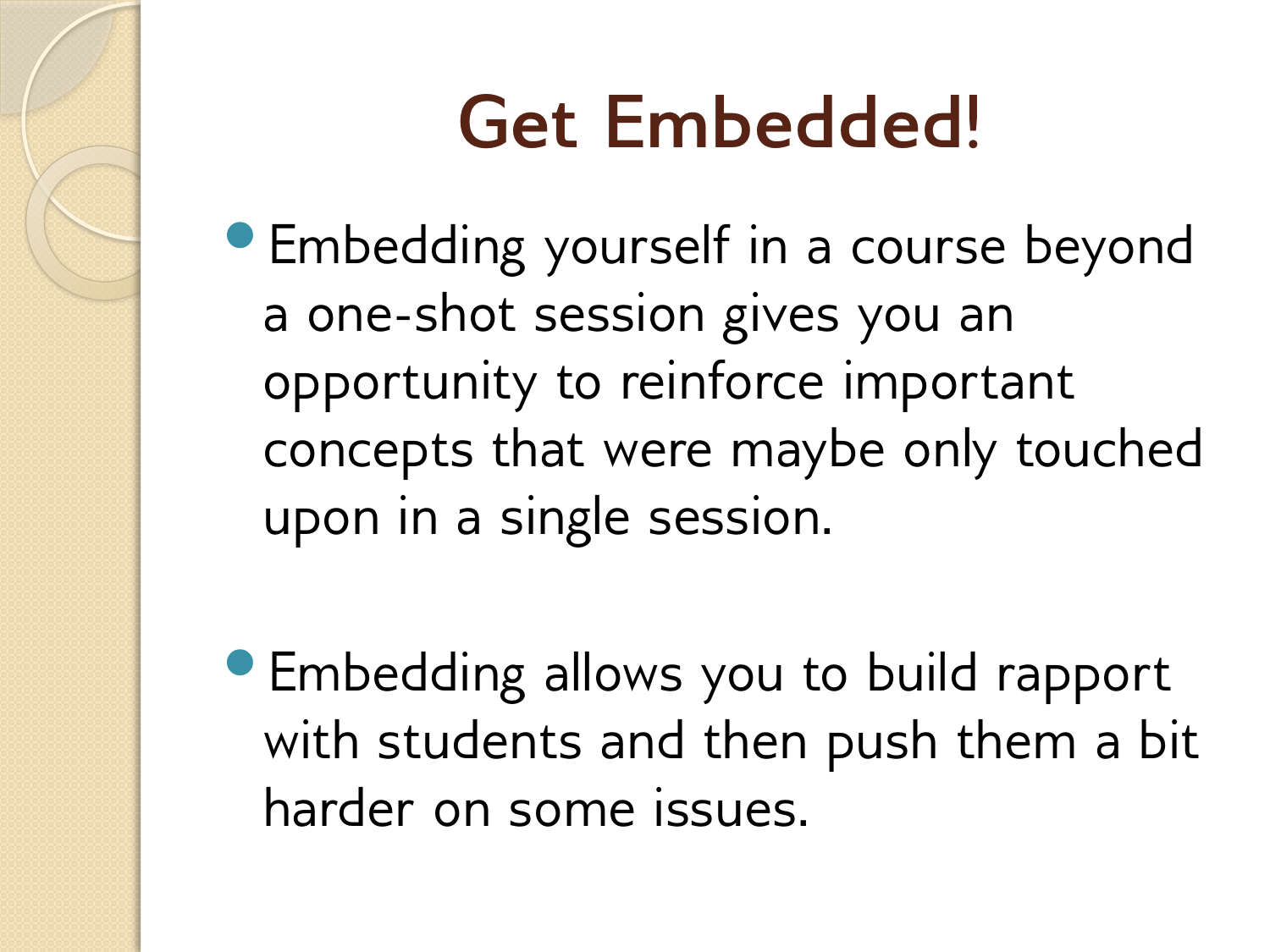

# Get Embedded!
Embedding yourself in a course beyond a one-shot session gives you an opportunity to reinforce important concepts that were maybe only touched upon in a single session.

Embedding allows you to build rapport with students and then push them a bit harder on some issues.